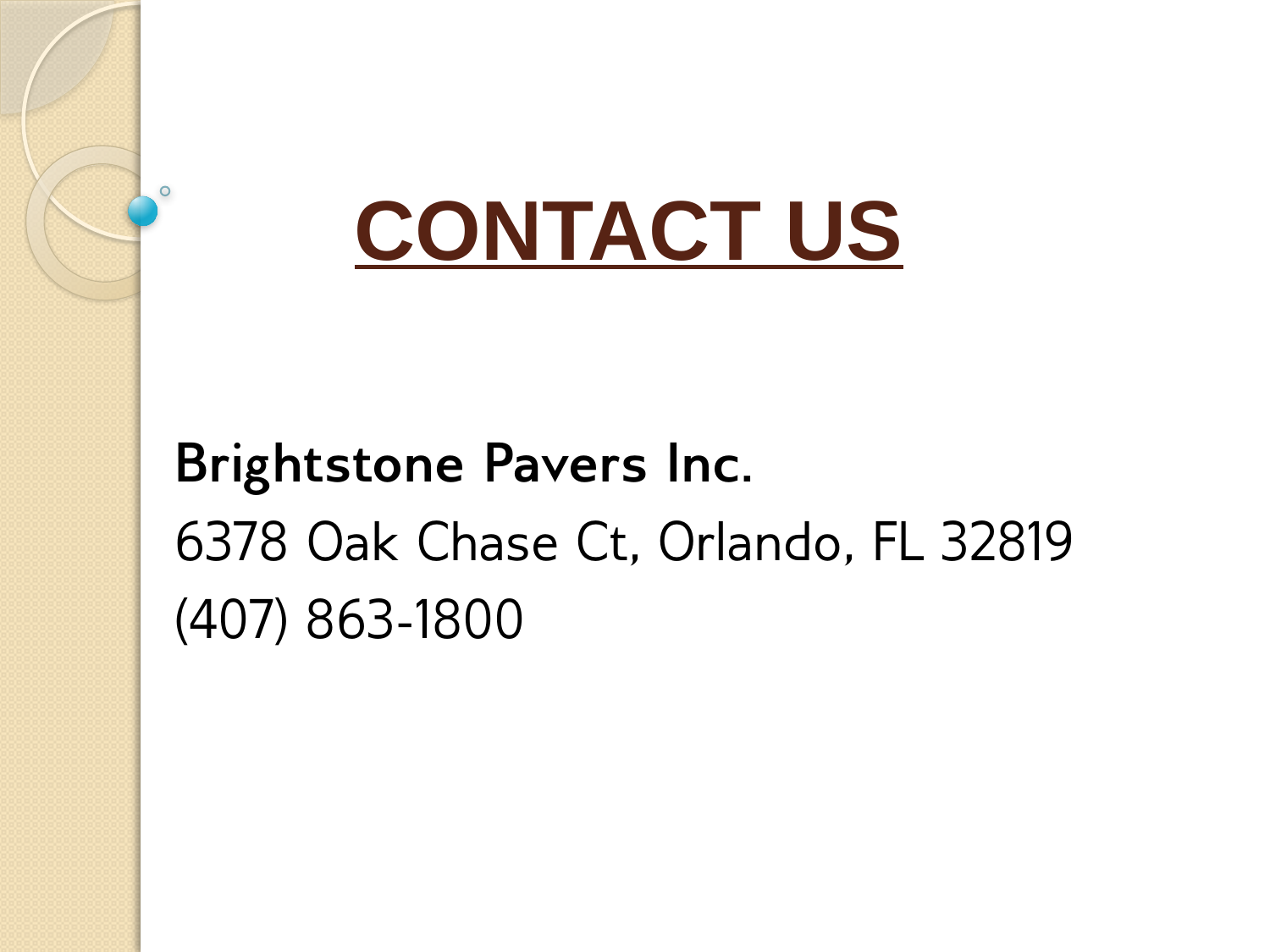

# CONTACT US

Brightstone Pavers Inc.
6378 Oak Chase Ct, Orlando, FL 32819
(407) 863-1800